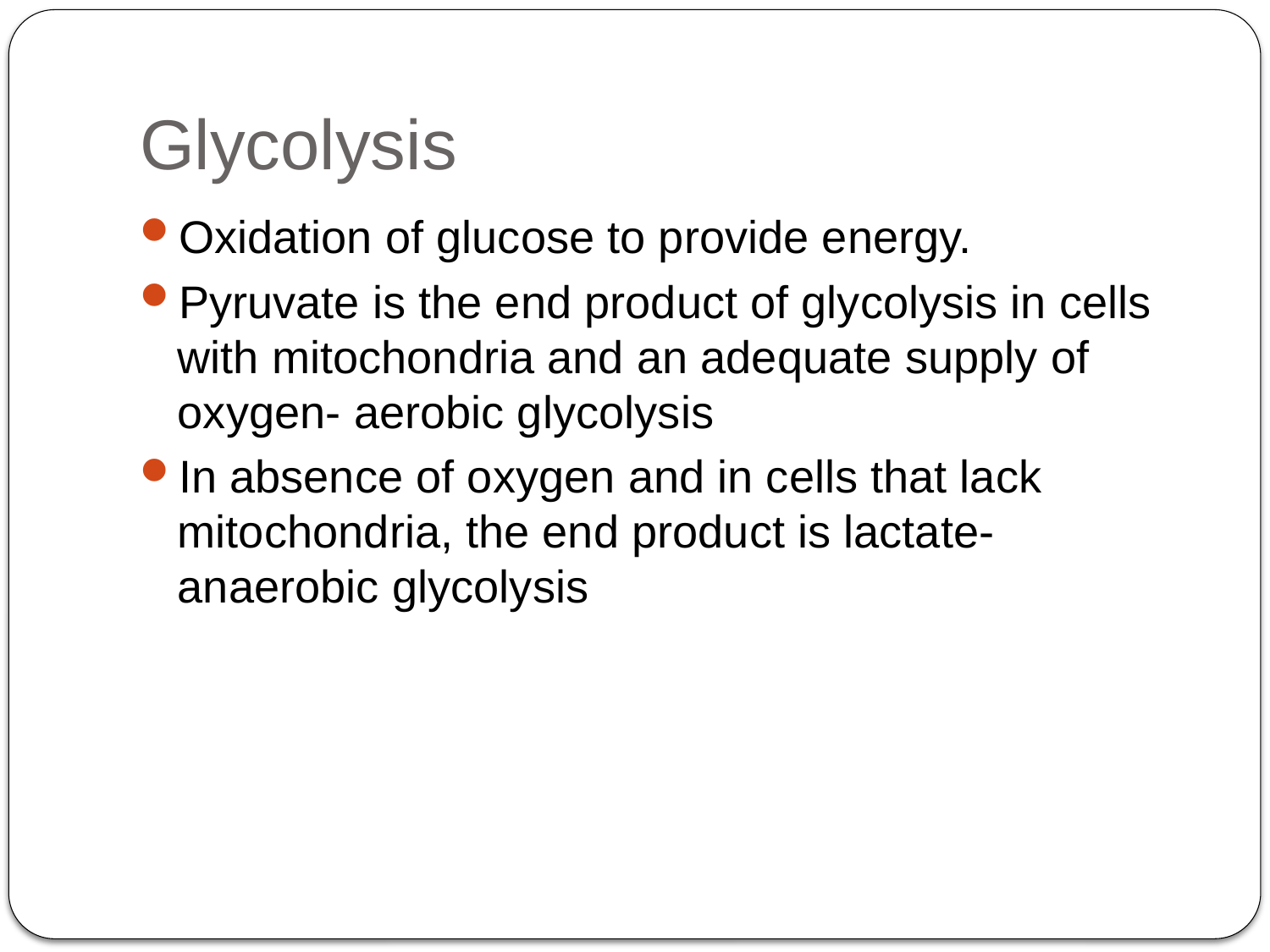

# Glycolysis
Oxidation of glucose to provide energy.
Pyruvate is the end product of glycolysis in cells with mitochondria and an adequate supply of oxygen- aerobic glycolysis
In absence of oxygen and in cells that lack mitochondria, the end product is lactate- anaerobic glycolysis